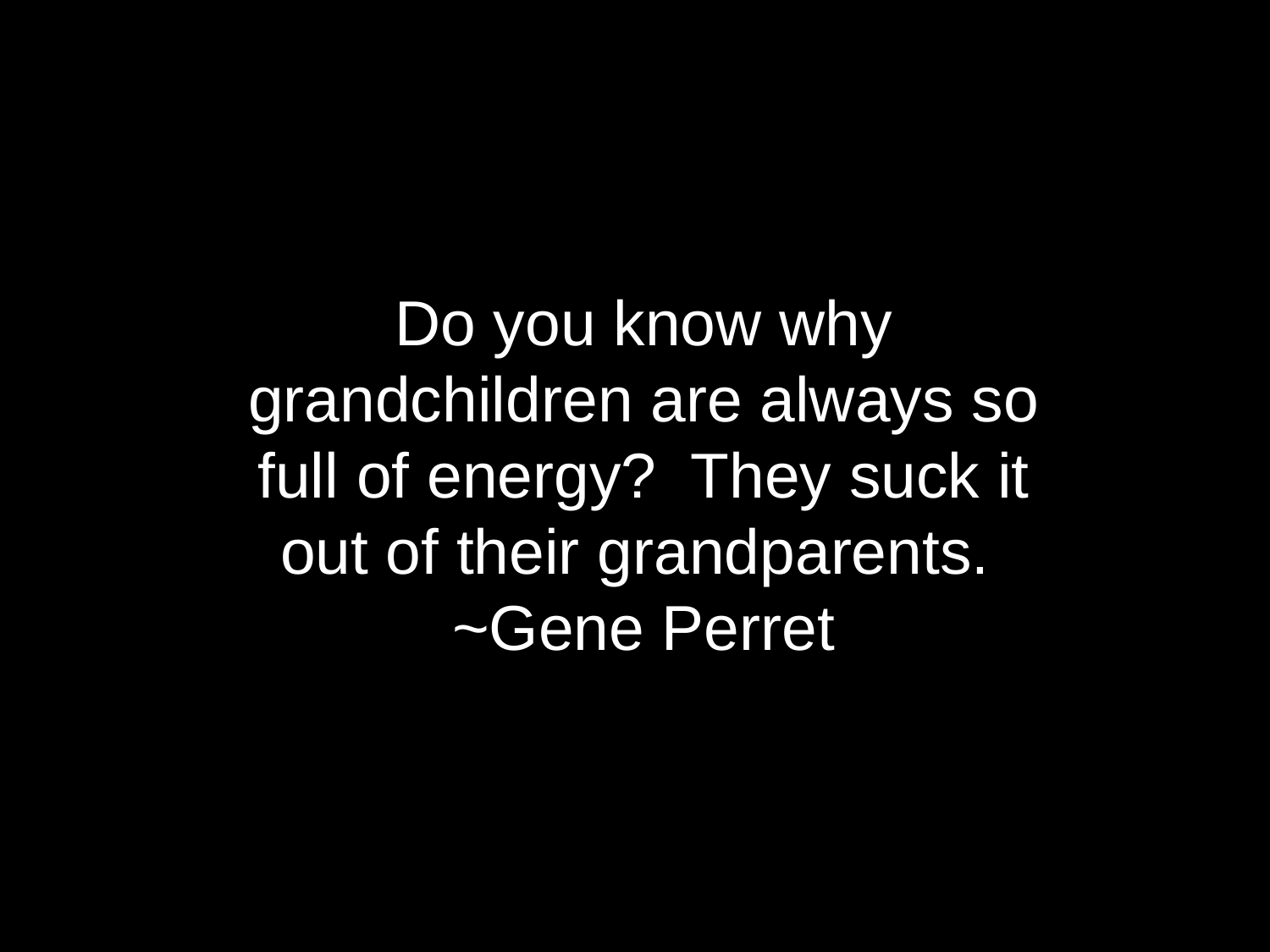

Do you know why grandchildren are always so full of energy?  They suck it out of their grandparents.  ~Gene Perret